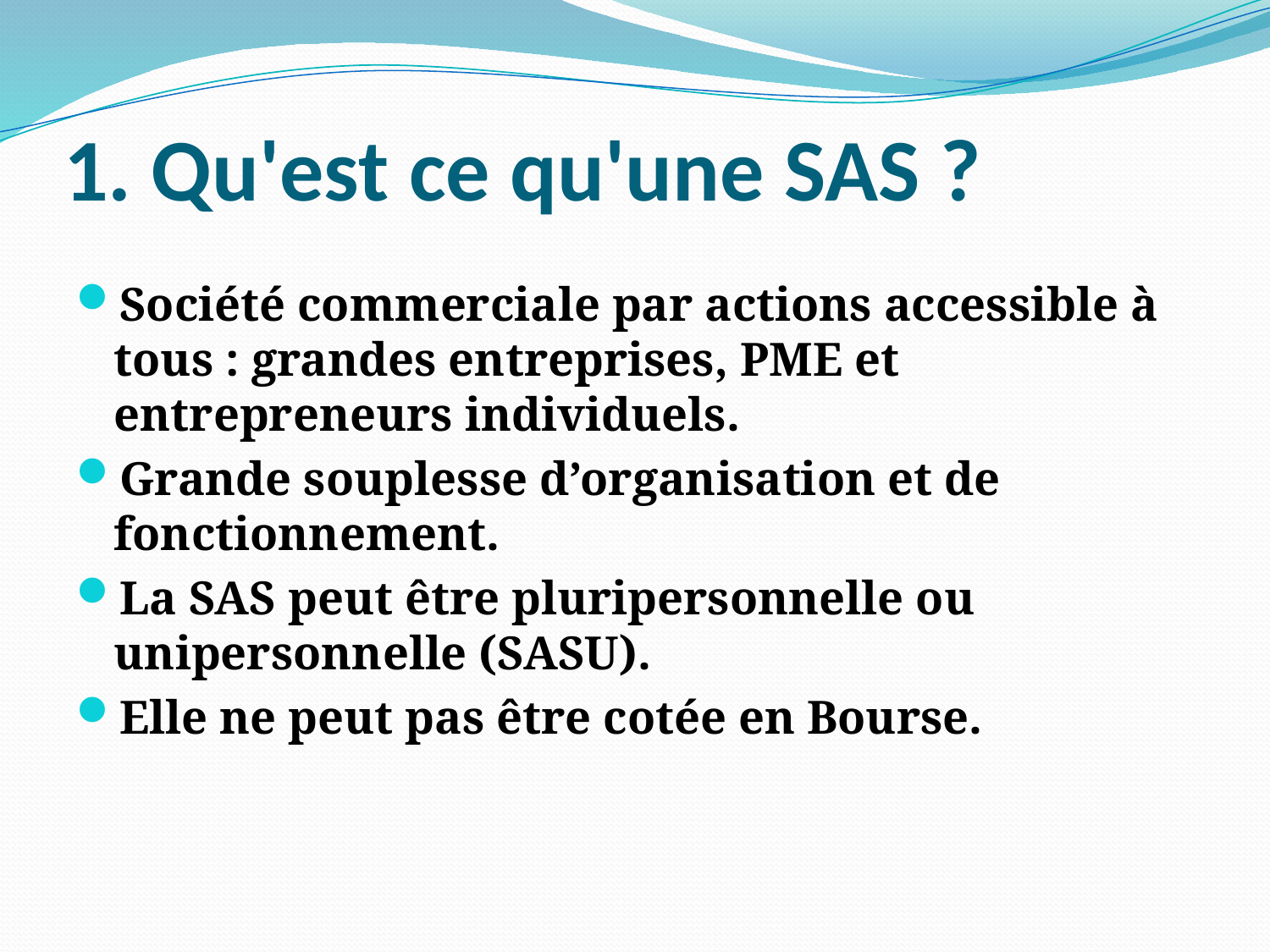

# 1. Qu'est ce qu'une SAS ?
Société commerciale par actions accessible à tous : grandes entreprises, PME et entrepreneurs individuels.
Grande souplesse d’organisation et de fonctionnement.
La SAS peut être pluripersonnelle ou unipersonnelle (SASU).
Elle ne peut pas être cotée en Bourse.